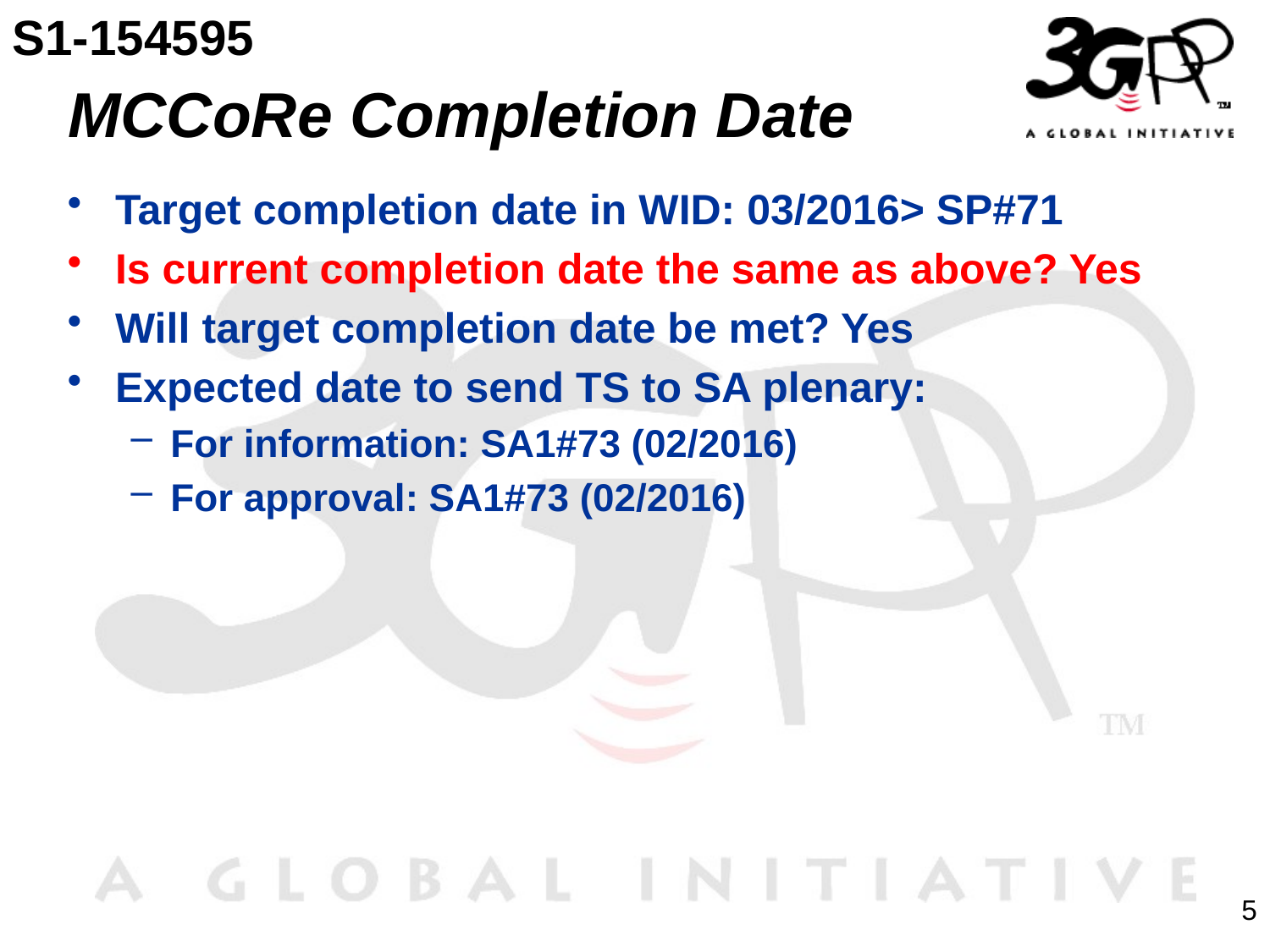

S1-154595
# MCCoRe Completion Date
Target completion date in WID: 03/2016> SP#71
Is current completion date the same as above? Yes
Will target completion date be met? Yes
Expected date to send TS to SA plenary:
For information: SA1#73 (02/2016)
For approval: SA1#73 (02/2016)

5